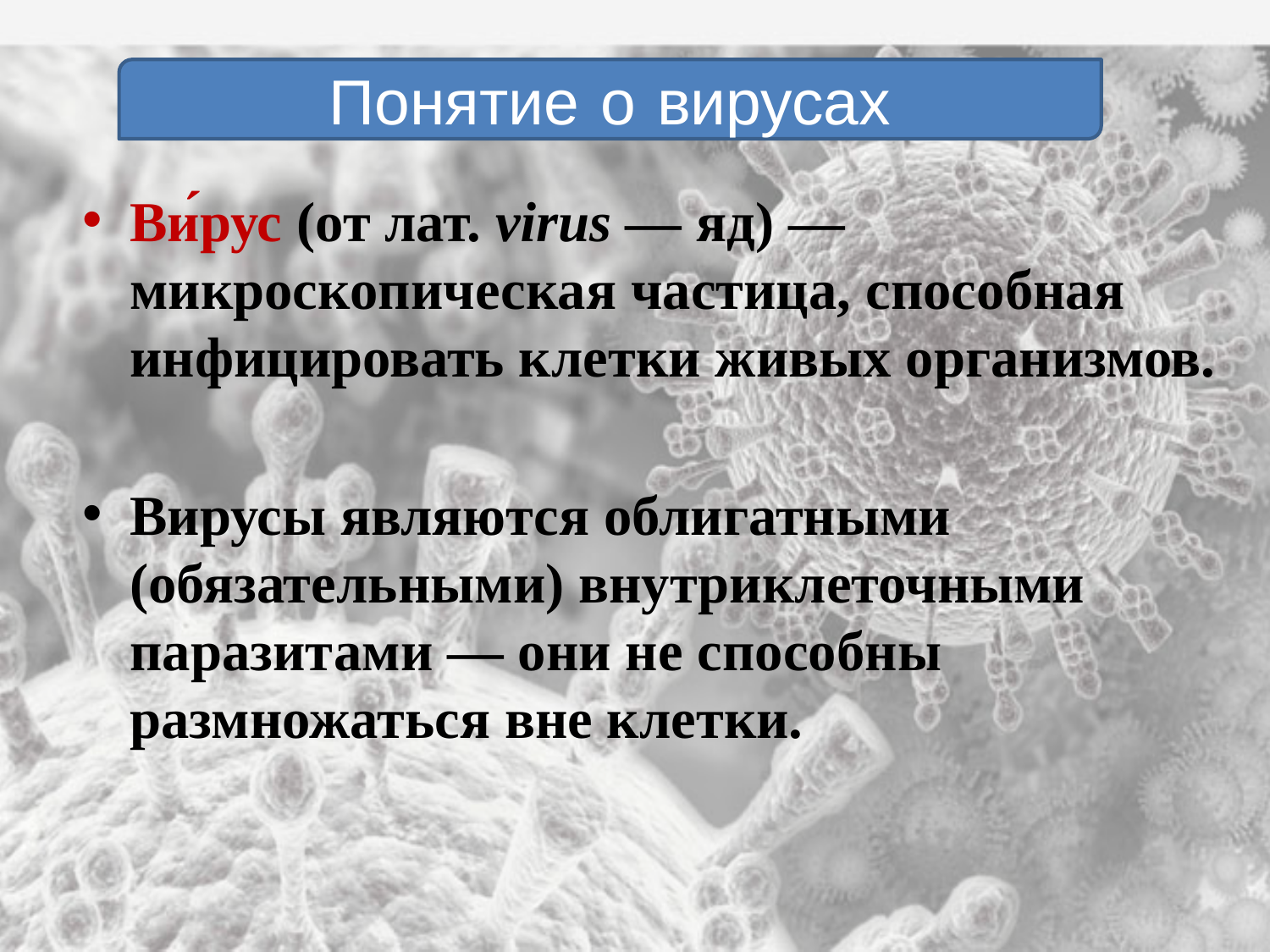

Понятие о вирусах
Ви́рус (от лат. virus — яд) — микроскопическая частица, способная инфицировать клетки живых организмов.

Вирусы являются облигатными  (обязательными) внутриклеточными паразитами — они не способны размножаться вне клетки.